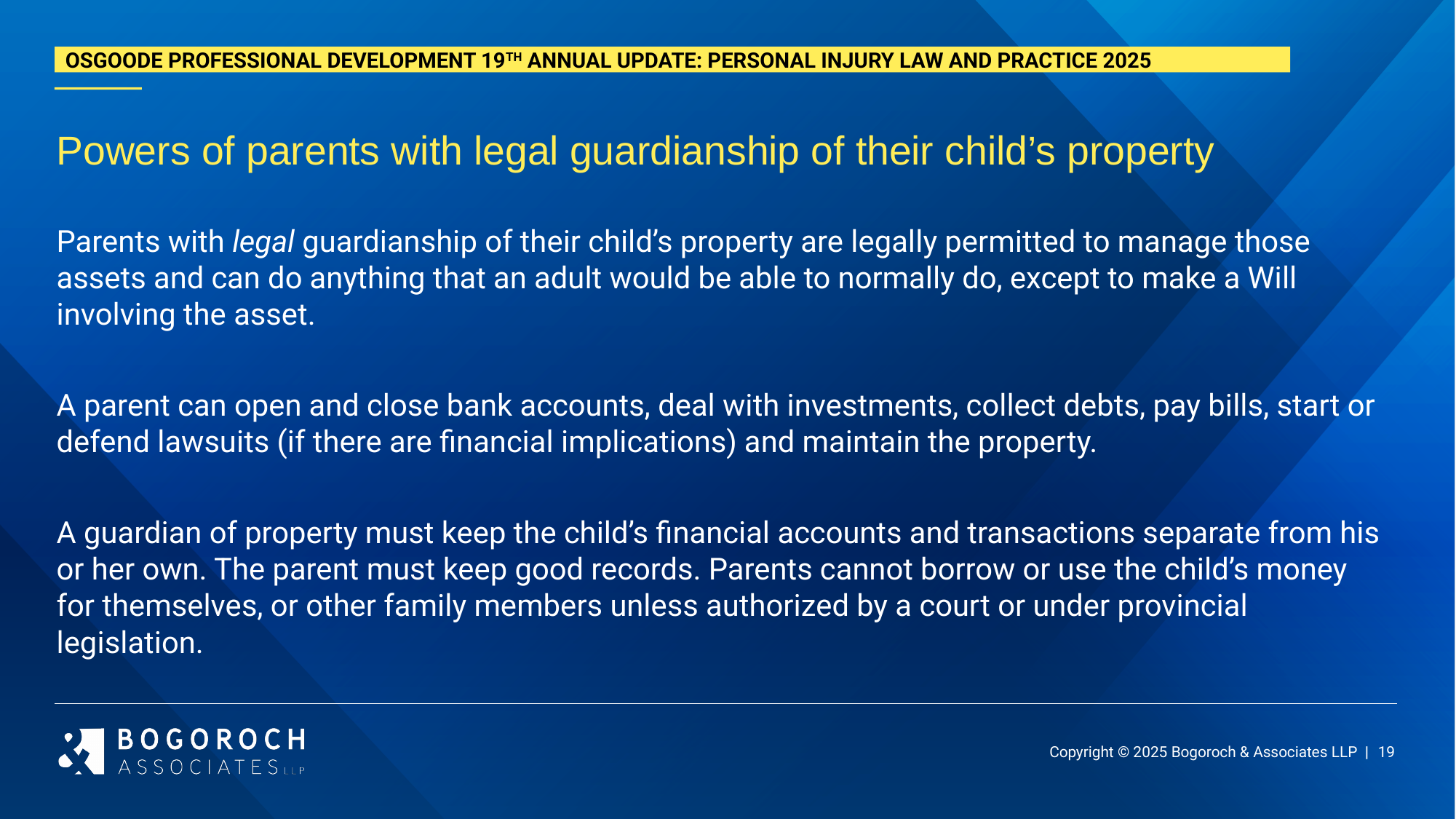

# Powers of parents with legal guardianship of their child’s property
Parents with legal guardianship of their child’s property are legally permitted to manage those assets and can do anything that an adult would be able to normally do, except to make a Will involving the asset.

A parent can open and close bank accounts, deal with investments, collect debts, pay bills, start or defend lawsuits (if there are financial implications) and maintain the property.

A guardian of property must keep the child’s financial accounts and transactions separate from his or her own. The parent must keep good records. Parents cannot borrow or use the child’s money for themselves, or other family members unless authorized by a court or under provincial legislation.